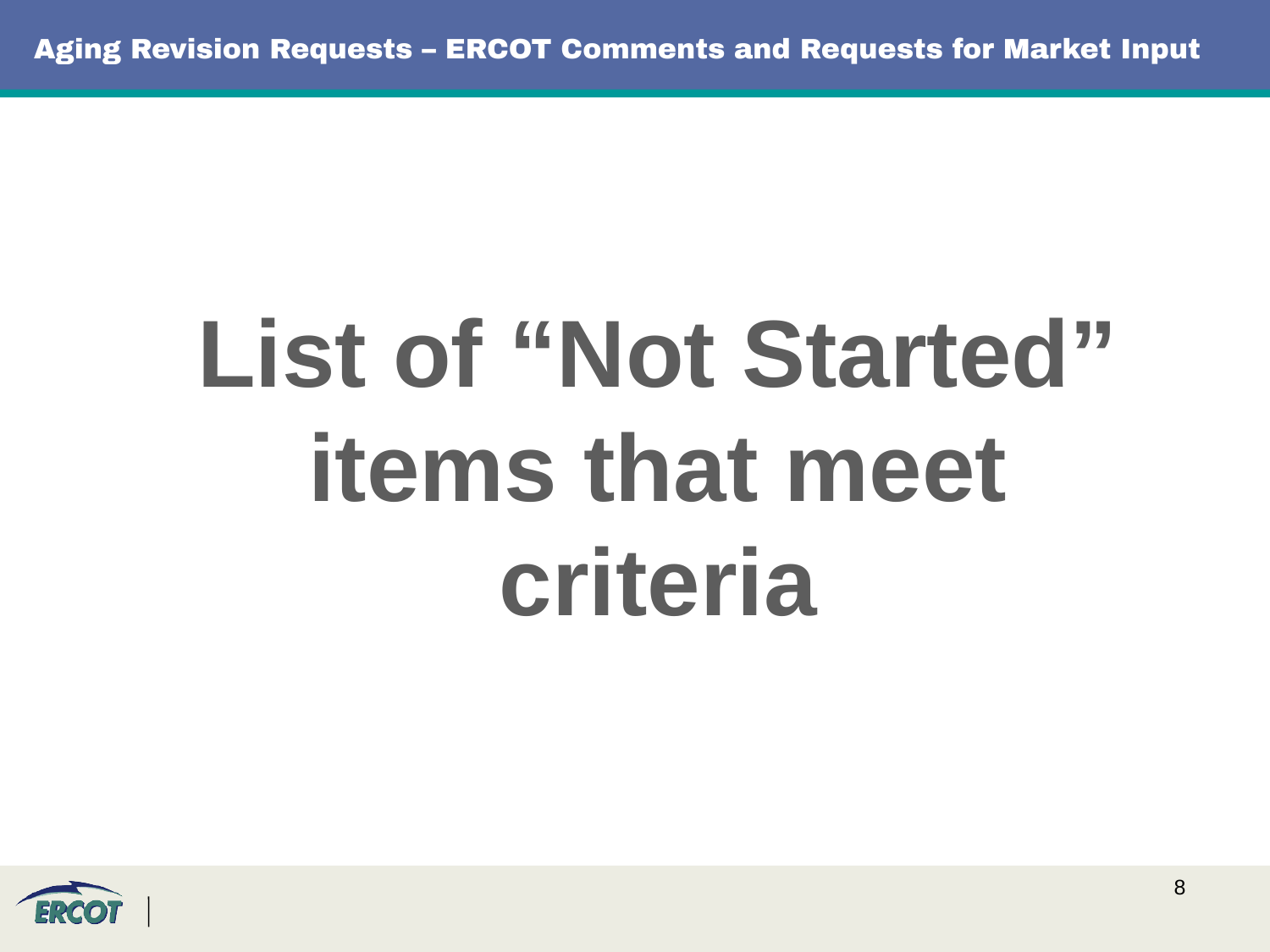

# Aging Revision Requests – ERCOT Comments and Requests for Market Input
List of “Not Started” items that meet criteria